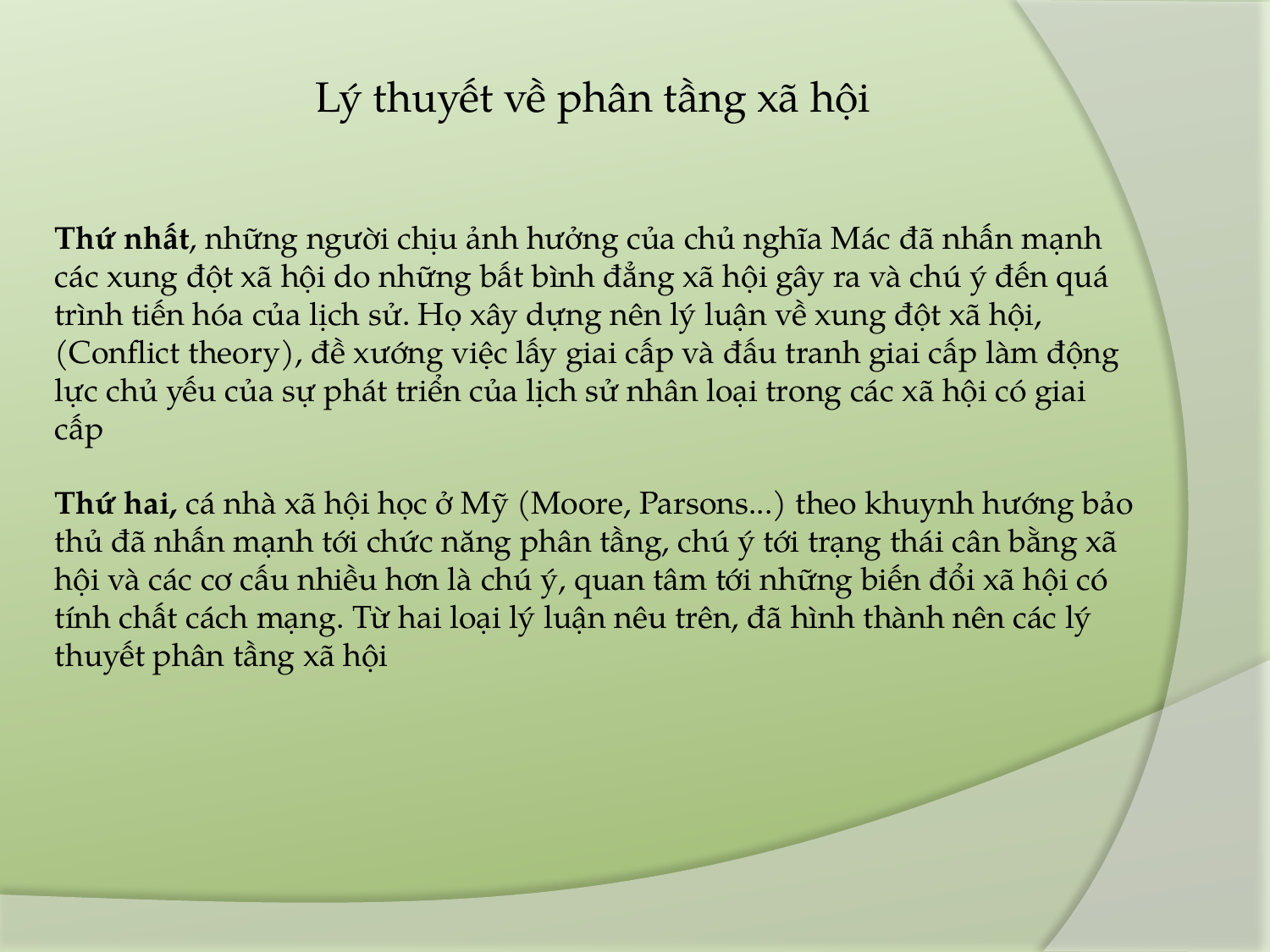

Lý thuyết về phân tầng xã hội
Thứ nhất, những người chịu ảnh hưởng của chủ nghĩa Mác đã nhấn mạnh các xung đột xã hội do những bất bình đẳng xã hội gây ra và chú ý đến quá trình tiến hóa của lịch sử. Họ xây dựng nên lý luận về xung đột xã hội, (Conflict theory), đề xướng việc lấy giai cấp và đấu tranh giai cấp làm động lực chủ yếu của sự phát triển của lịch sử nhân loại trong các xã hội có giai cấp
Thứ hai, cá nhà xã hội học ở Mỹ (Moore, Parsons...) theo khuynh hướng bảo thủ đã nhấn mạnh tới chức năng phân tầng, chú ý tới trạng thái cân bằng xã hội và các cơ cấu nhiều hơn là chú ý, quan tâm tới những biến đổi xã hội có tính chất cách mạng. Từ hai loại lý luận nêu trên, đã hình thành nên các lý thuyết phân tầng xã hội